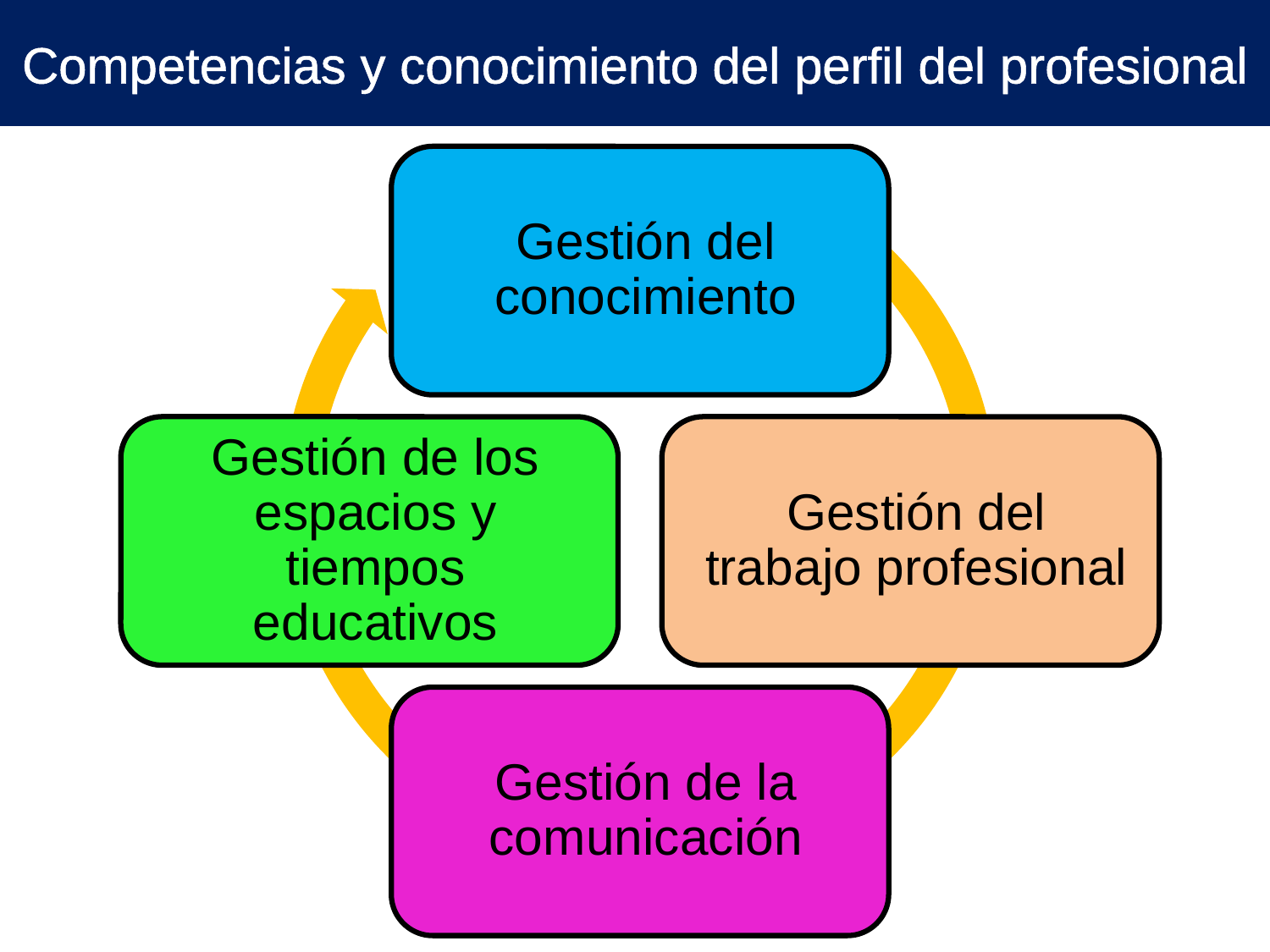

# Competencias y conocimiento del perfil del profesional
Gestión del conocimiento
Gestión del trabajo profesional
Gestión de la comunicación
Gestión de los espacios y tiempos educativos